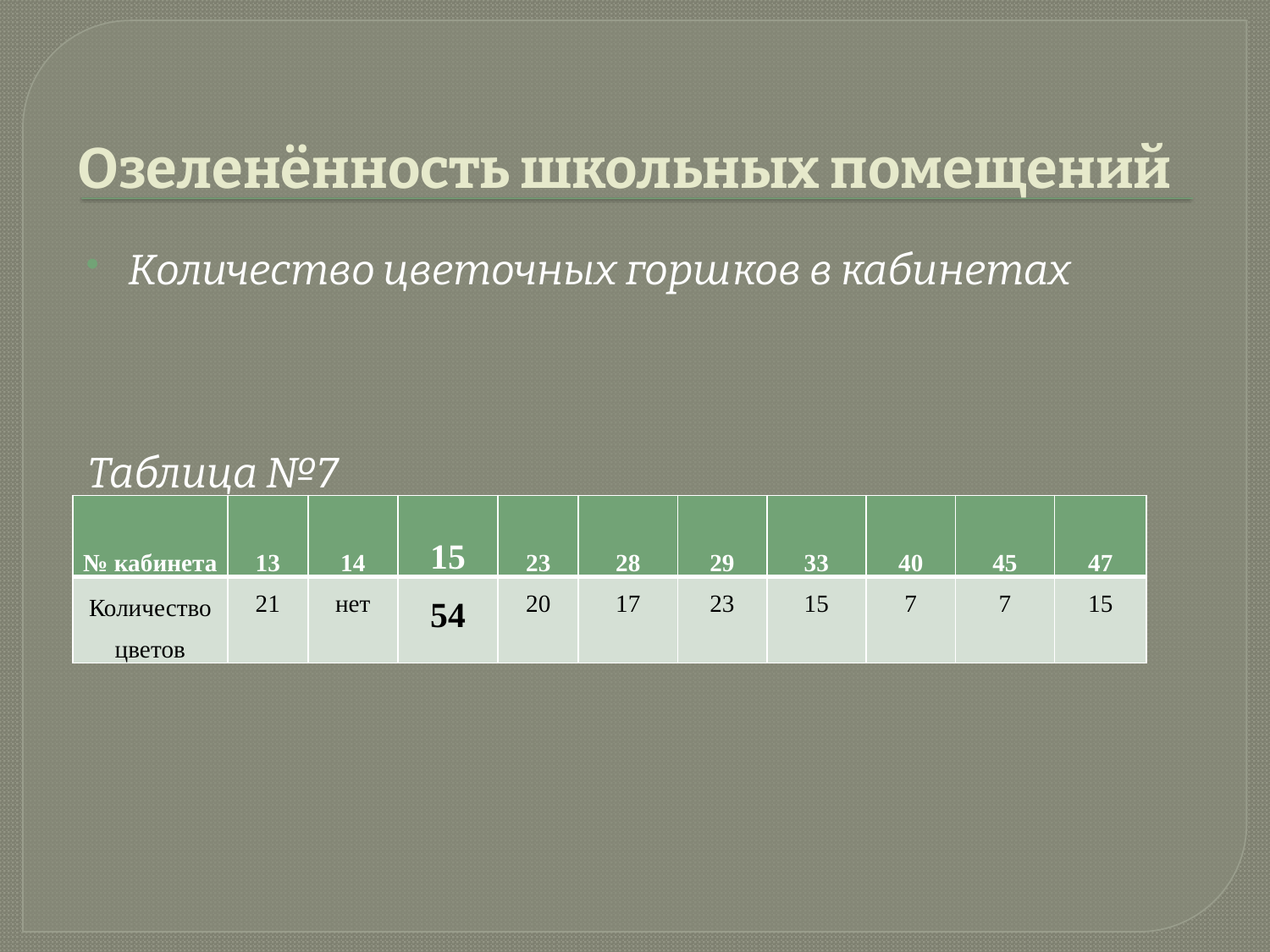

# Озеленённость школьных помещений
Количество цветочных горшков в кабинетах

Таблица №7

| № кабинета | 13 | 14 | 15 | 23 | 28 | 29 | 33 | 40 | 45 | 47 |
| --- | --- | --- | --- | --- | --- | --- | --- | --- | --- | --- |
| Количество цветов | 21 | нет | 54 | 20 | 17 | 23 | 15 | 7 | 7 | 15 |